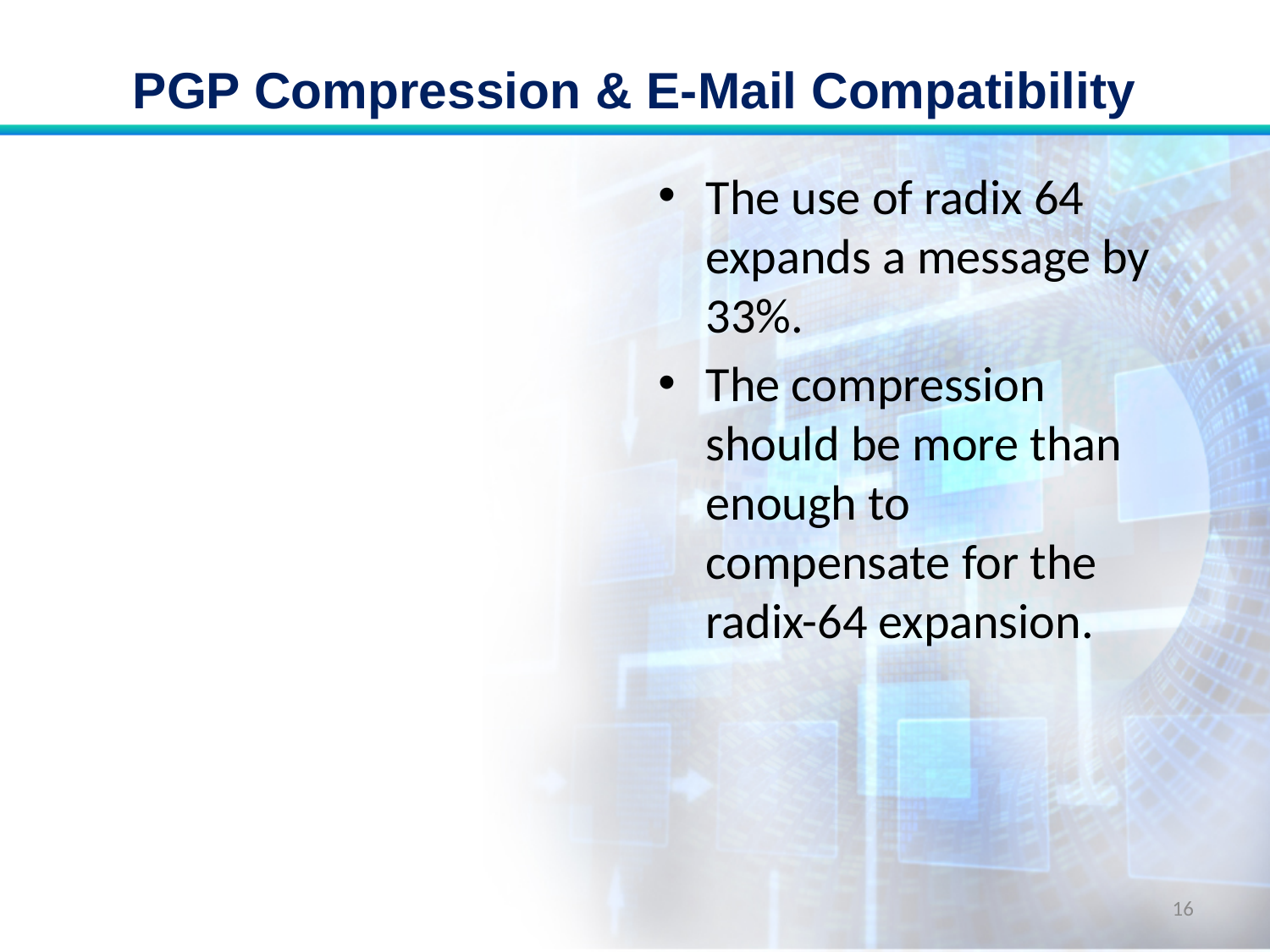

# PGP Compression & E-Mail Compatibility
The use of radix 64 expands a message by 33%.
The compression should be more than enough to compensate for the radix-64 expansion.
16